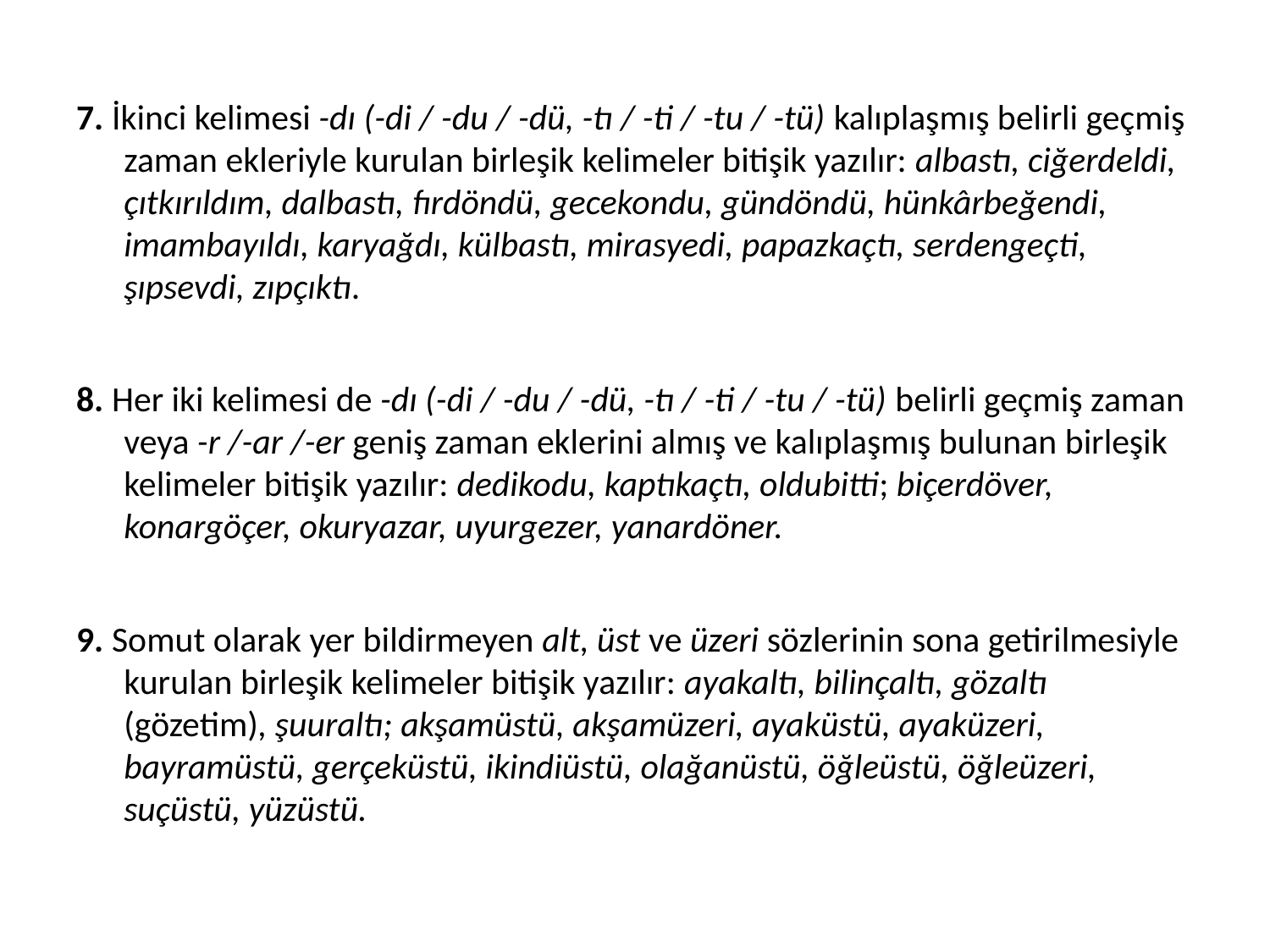

7. İkinci kelimesi -dı (-di / -du / -dü, -tı / -ti / -tu / -tü) kalıplaşmış belirli geçmiş zaman ekleriyle kurulan birleşik kelimeler bitişik yazılır: albastı, ciğerdeldi, çıtkırıldım, dalbastı, fırdöndü, gecekondu, gündöndü, hünkârbeğendi, imambayıldı, karyağdı, külbastı, mirasyedi, papazkaçtı, serdengeçti, şıpsevdi, zıpçıktı.

8. Her iki kelimesi de -dı (-di / -du / -dü, -tı / -ti / -tu / -tü) belirli geçmiş zaman veya -r /-ar /-er geniş zaman eklerini almış ve kalıplaşmış bulunan birleşik kelimeler bitişik yazılır: dedikodu, kaptıkaçtı, oldubitti; biçerdöver, konargöçer, okuryazar, uyurgezer, yanardöner.

9. Somut olarak yer bildirmeyen alt, üst ve üzeri sözlerinin sona getirilmesiyle kurulan birleşik kelimeler bitişik yazılır: ayakaltı, bilinçaltı, gözaltı (gözetim), şuuraltı; akşamüstü, akşamüzeri, ayaküstü, ayaküzeri, bayramüstü, gerçeküstü, ikindiüstü, olağanüstü, öğleüstü, öğleüzeri, suçüstü, yüzüstü.